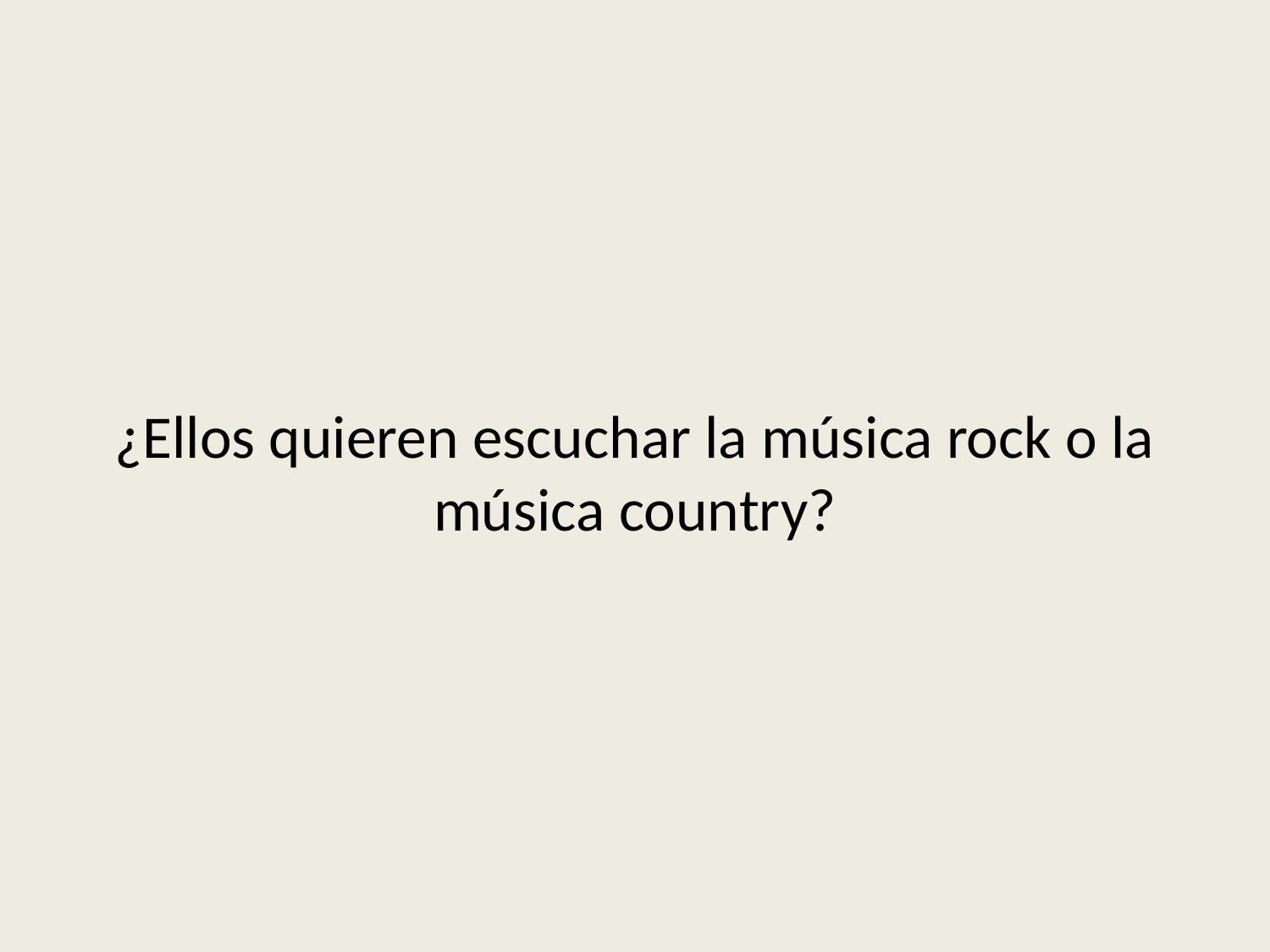

# ¿Ellos quieren escuchar la música rock o la música country?